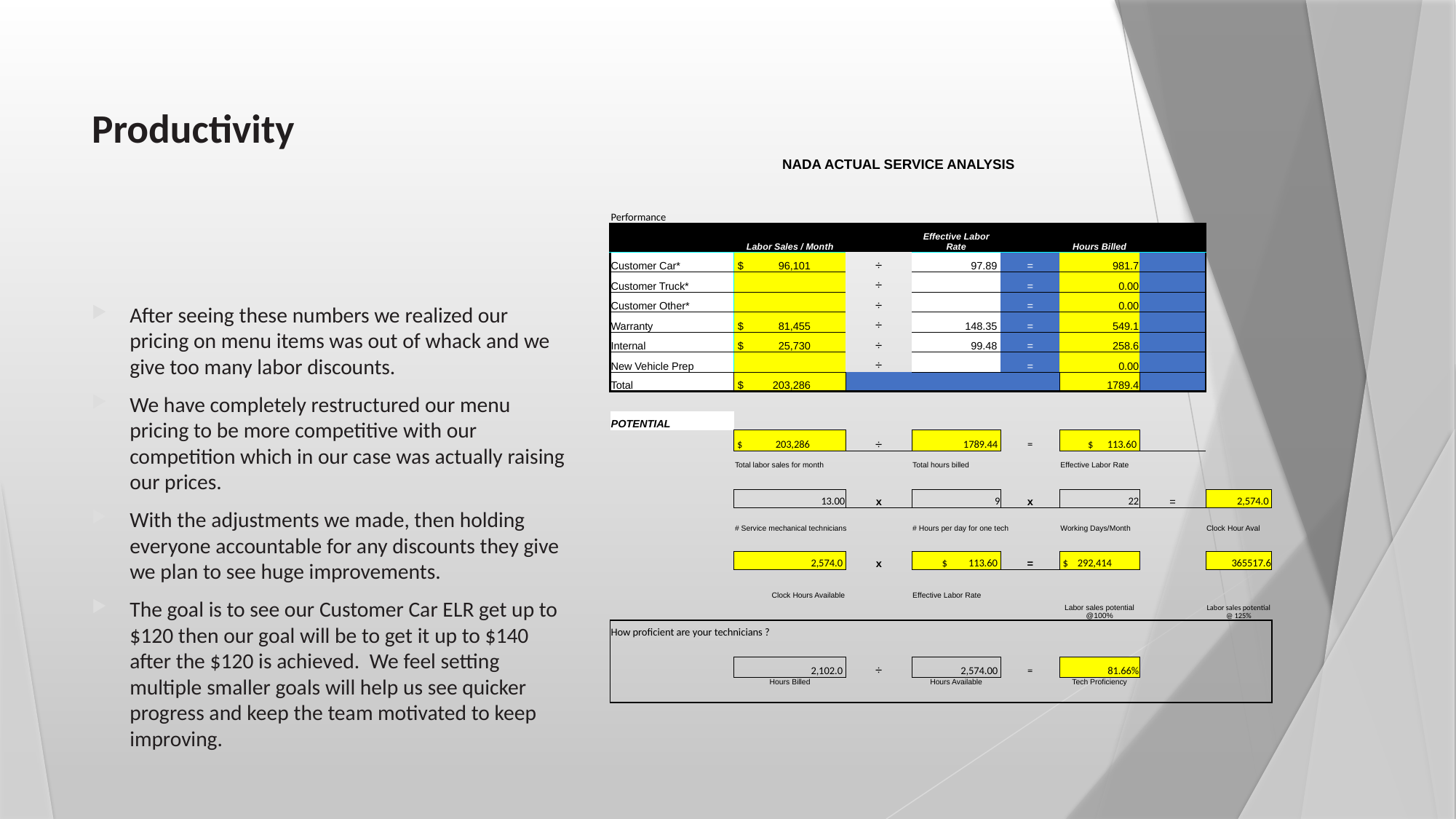

# Productivity
| NADA ACTUAL SERVICE ANALYSIS |  |  |  |  |  |  |  |
| --- | --- | --- | --- | --- | --- | --- | --- |
| Performance |  |  |  |  |  |  |  |
|  | Labor Sales / Month |  | Effective Labor Rate |  | Hours Billed |  |  |
| Customer Car\* | $ 96,101 | ÷ | 97.89 | = | 981.7 |  |  |
| Customer Truck\* |  | ÷ |  | = | 0.00 |  |  |
| Customer Other\* |  | ÷ |  | = | 0.00 |  |  |
| Warranty | $ 81,455 | ÷ | 148.35 | = | 549.1 |  |  |
| Internal | $ 25,730 | ÷ | 99.48 | = | 258.6 |  |  |
| New Vehicle Prep |  | ÷ |  | = | 0.00 |  |  |
| Total | $ 203,286 |  |  |  | 1789.4 |  |  |
|  |  |  |  |  |  |  |  |
| POTENTIAL |  |  |  |  |  |  |  |
|  | $ 203,286 | ÷ | 1789.44 | = | $ 113.60 |  |  |
|  | Total labor sales for month |  | Total hours billed |  | Effective Labor Rate |  |  |
|  |  |  |  |  |  |  |  |
|  | 13.00 | x | 9 | x | 22 | = | 2,574.0 |
|  | # Service mechanical technicians |  | # Hours per day for one tech |  | Working Days/Month |  | Clock Hour Aval |
|  |  |  |  |  |  |  |  |
|  | 2,574.0 | x | $ 113.60 | = | $ 292,414 |  | 365517.6 |
|  | Clock Hours Available |  | Effective Labor Rate |  | Labor sales potential @100% |  | Labor sales potential @ 125% |
|  |  |  |  |  |  |  |  |
| How proficient are your technicians ? |  |  |  |  |  |  |  |
|  |  |  |  |  |  |  |  |
|  | 2,102.0 | ÷ | 2,574.00 | = | 81.66% |  |  |
|  | Hours Billed |  | Hours Available |  | Tech Proficiency |  |  |
|  |  |  |  |  |  |  |  |

After seeing these numbers we realized our pricing on menu items was out of whack and we give too many labor discounts.
We have completely restructured our menu pricing to be more competitive with our competition which in our case was actually raising our prices.
With the adjustments we made, then holding everyone accountable for any discounts they give we plan to see huge improvements.
The goal is to see our Customer Car ELR get up to $120 then our goal will be to get it up to $140 after the $120 is achieved.  We feel setting multiple smaller goals will help us see quicker progress and keep the team motivated to keep improving.